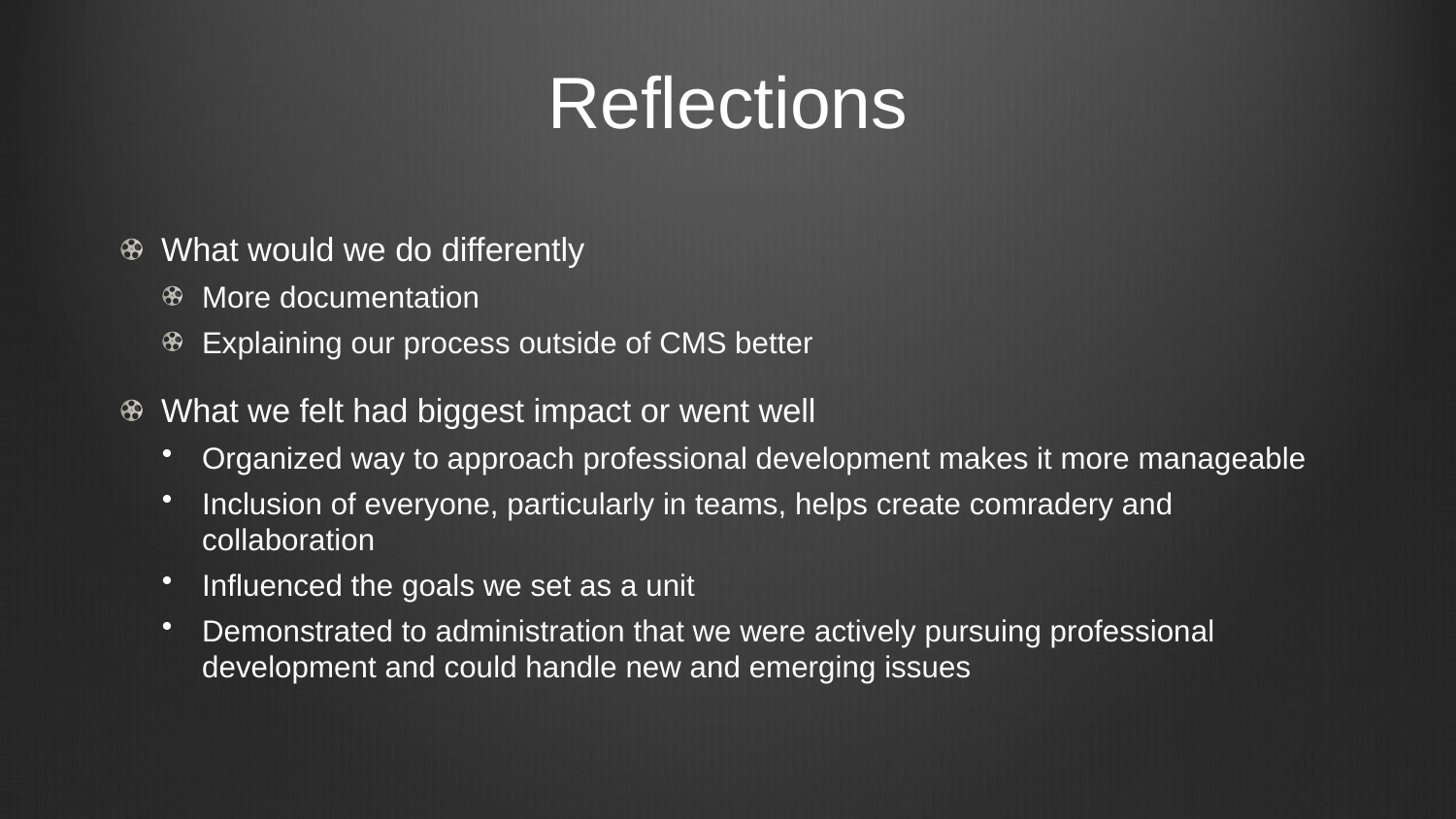

# Reflections
What would we do differently
More documentation
Explaining our process outside of CMS better
What we felt had biggest impact or went well
Organized way to approach professional development makes it more manageable
Inclusion of everyone, particularly in teams, helps create comradery and collaboration
Influenced the goals we set as a unit
Demonstrated to administration that we were actively pursuing professional development and could handle new and emerging issues